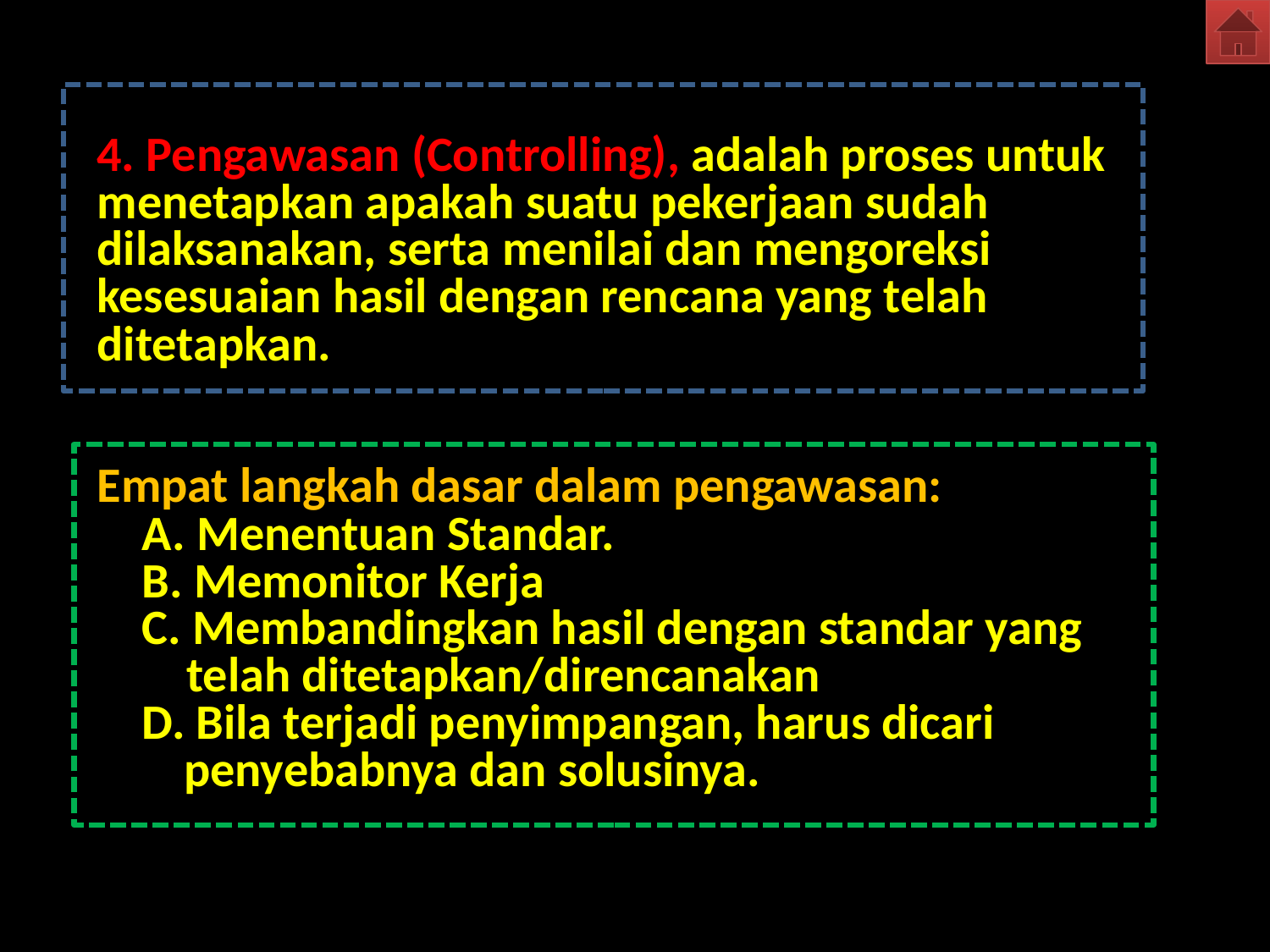

4. Pengawasan (Controlling), adalah proses untuk menetapkan apakah suatu pekerjaan sudah dilaksanakan, serta menilai dan mengoreksi kesesuaian hasil dengan rencana yang telah ditetapkan.

Empat langkah dasar dalam pengawasan:
    A. Menentuan Standar.
    B. Memonitor Kerja
    C. Membandingkan hasil dengan standar yang
        telah ditetapkan/direncanakan
    D. Bila terjadi penyimpangan, harus dicari      penyebabnya dan solusinya.